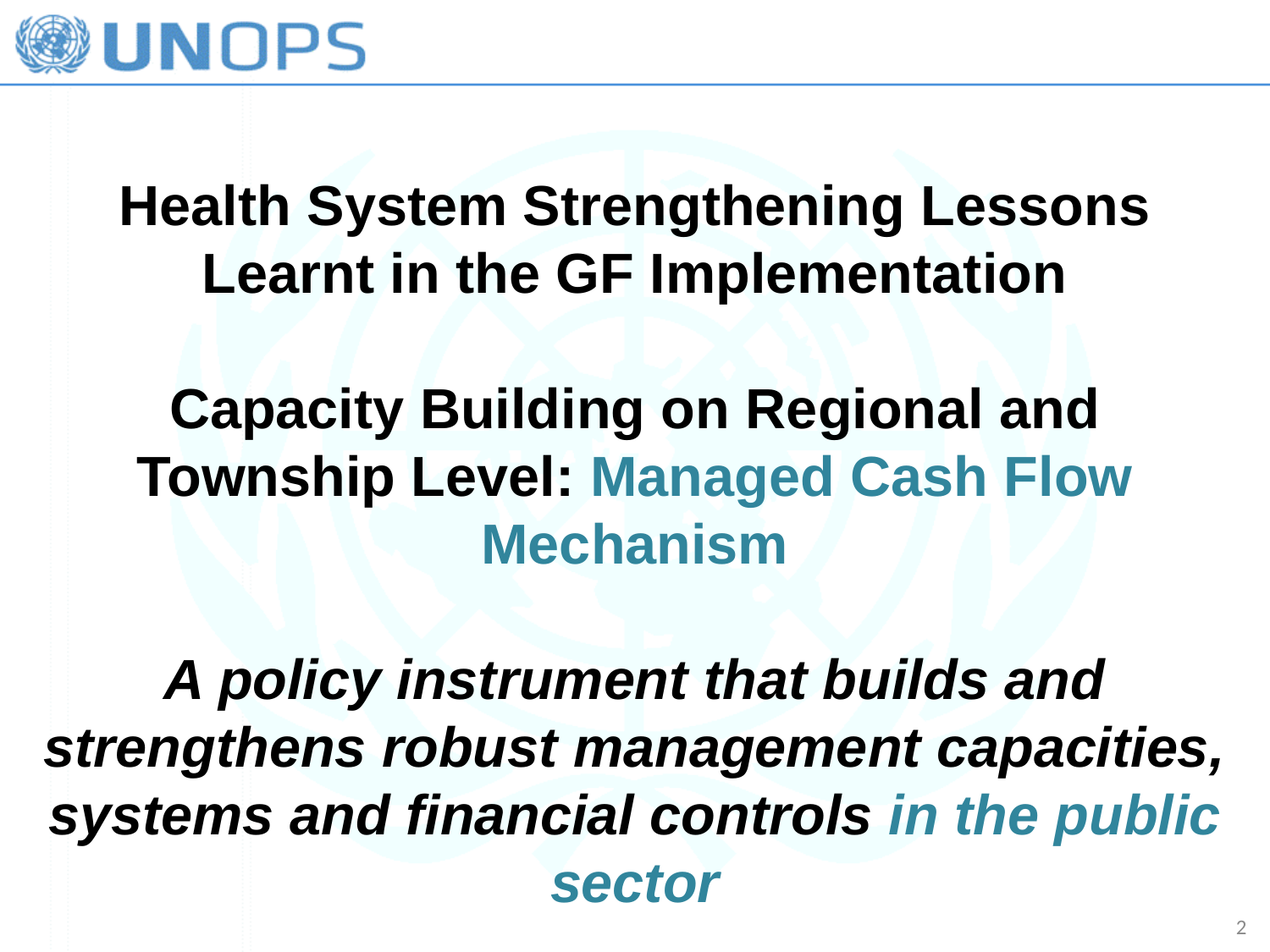

Health System Strengthening Lessons Learnt in the GF Implementation

Capacity Building on Regional and Township Level: Managed Cash Flow Mechanism

A policy instrument that builds and strengthens robust management capacities, systems and financial controls in the public sector

2